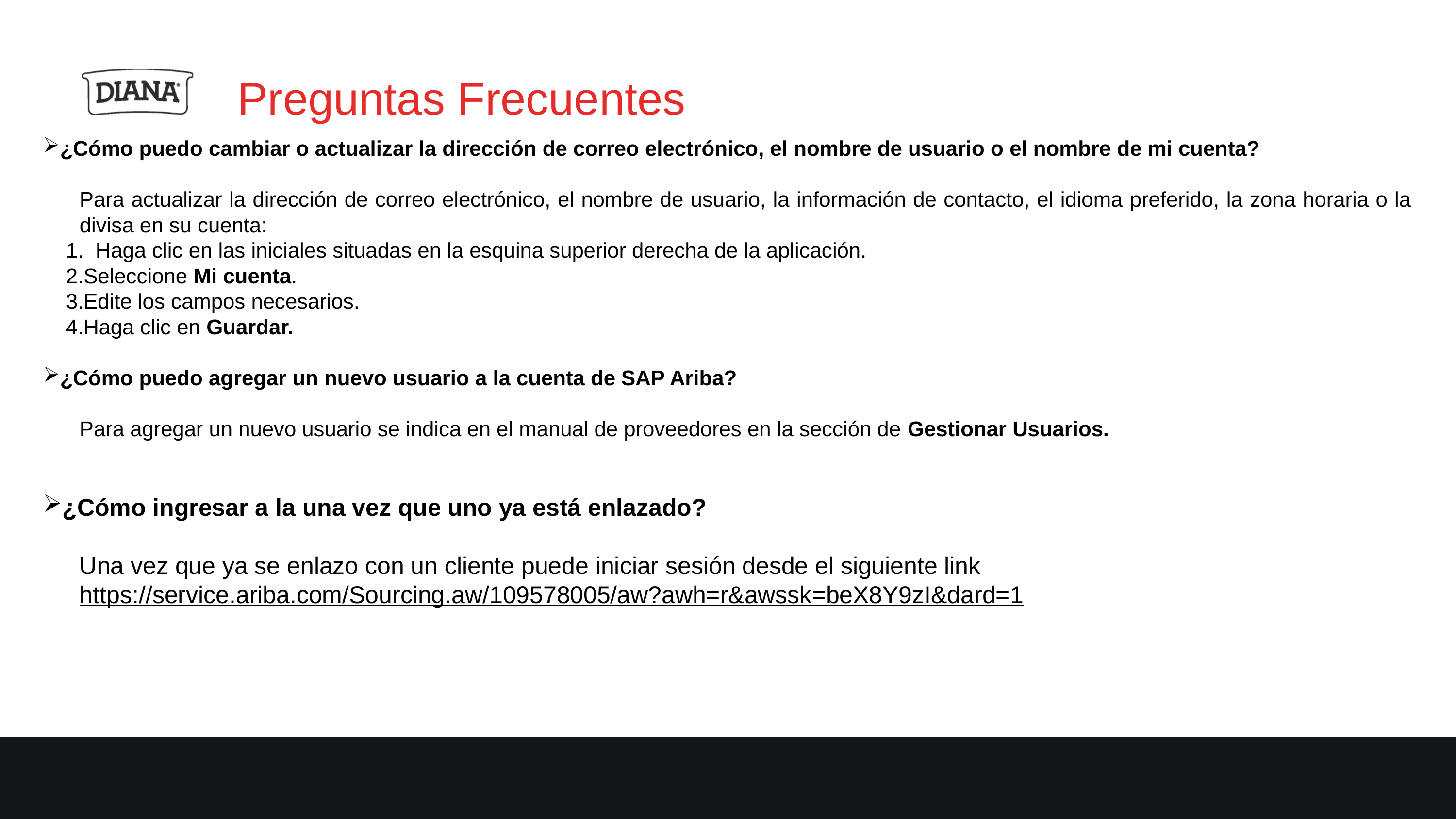

Preguntas Frecuentes

¿Cómo puedo cambiar o actualizar la dirección de correo electrónico, el nombre de usuario o el nombre de mi cuenta?

Para actualizar la dirección de correo electrónico, el nombre de usuario, la información de contacto, el idioma preferido, la zona horaria o la divisa en su cuenta:
  Haga clic en las iniciales situadas en la esquina superior derecha de la aplicación.
Seleccione Mi cuenta.
Edite los campos necesarios.
Haga clic en Guardar.

¿Cómo puedo agregar un nuevo usuario a la cuenta de SAP Ariba?

Para agregar un nuevo usuario se indica en el manual de proveedores en la sección de Gestionar Usuarios.

¿Cómo ingresar a la una vez que uno ya está enlazado?

Una vez que ya se enlazo con un cliente puede iniciar sesión desde el siguiente link https://service.ariba.com/Sourcing.aw/109578005/aw?awh=r&awssk=beX8Y9zI&dard=1